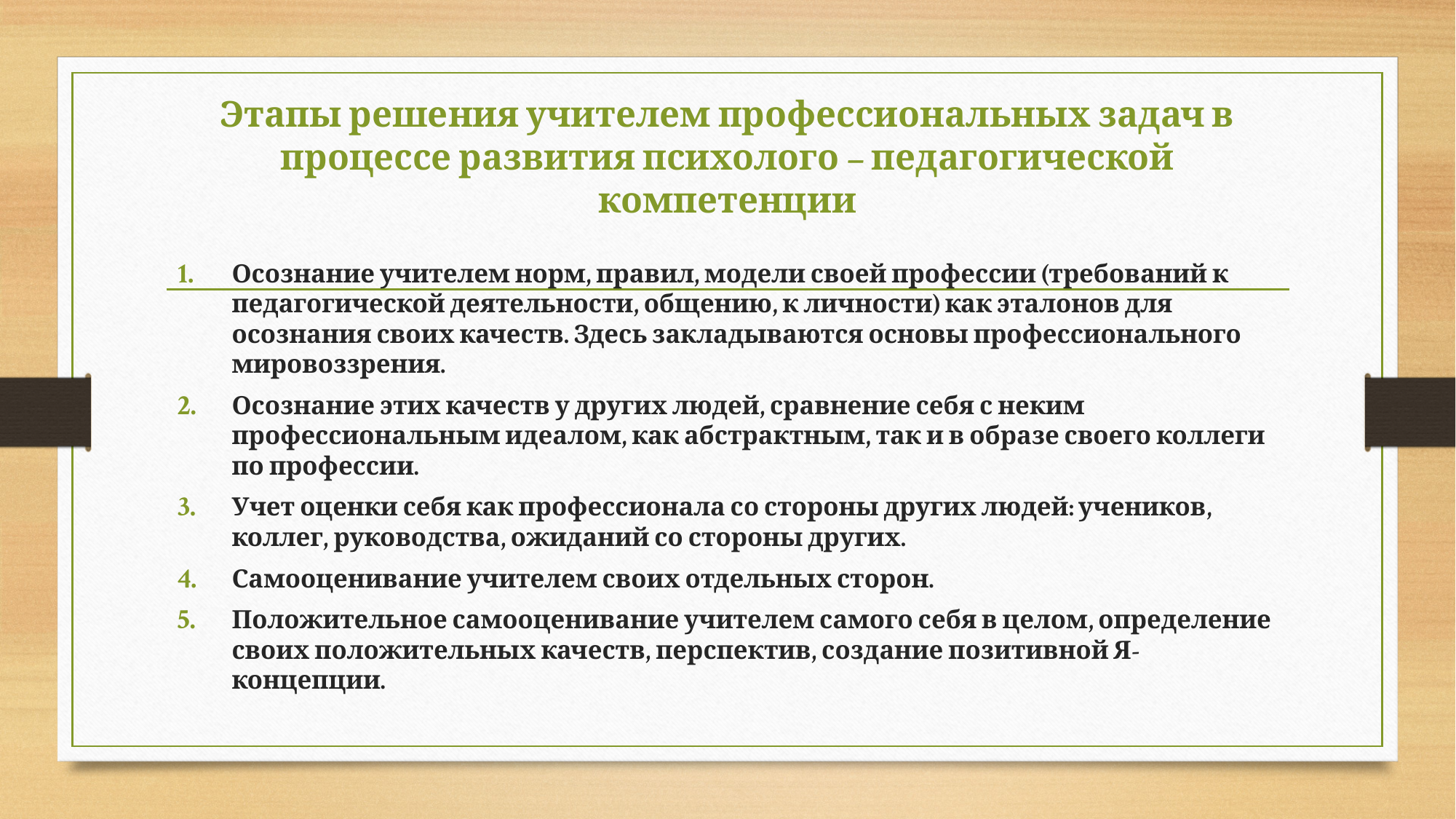

# Этапы решения учителем профессиональных задач в процессе развития психолого – педагогической компетенции
Осознание учителем норм, правил, модели своей профессии (требований к педагогической деятельности, общению, к личности) как эталонов для осознания своих качеств. Здесь закладываются основы профессионального мировоззрения.
Осознание этих качеств у других людей, сравнение себя с неким профессиональным идеалом, как абстрактным, так и в образе своего коллеги по профессии.
Учет оценки себя как профессионала со стороны других людей: учеников, коллег, руководства, ожиданий со стороны других.
Самооценивание учителем своих отдельных сторон.
Положительное самооценивание учителем самого себя в целом, определение своих положительных качеств, перспектив, создание позитивной Я-концепции.